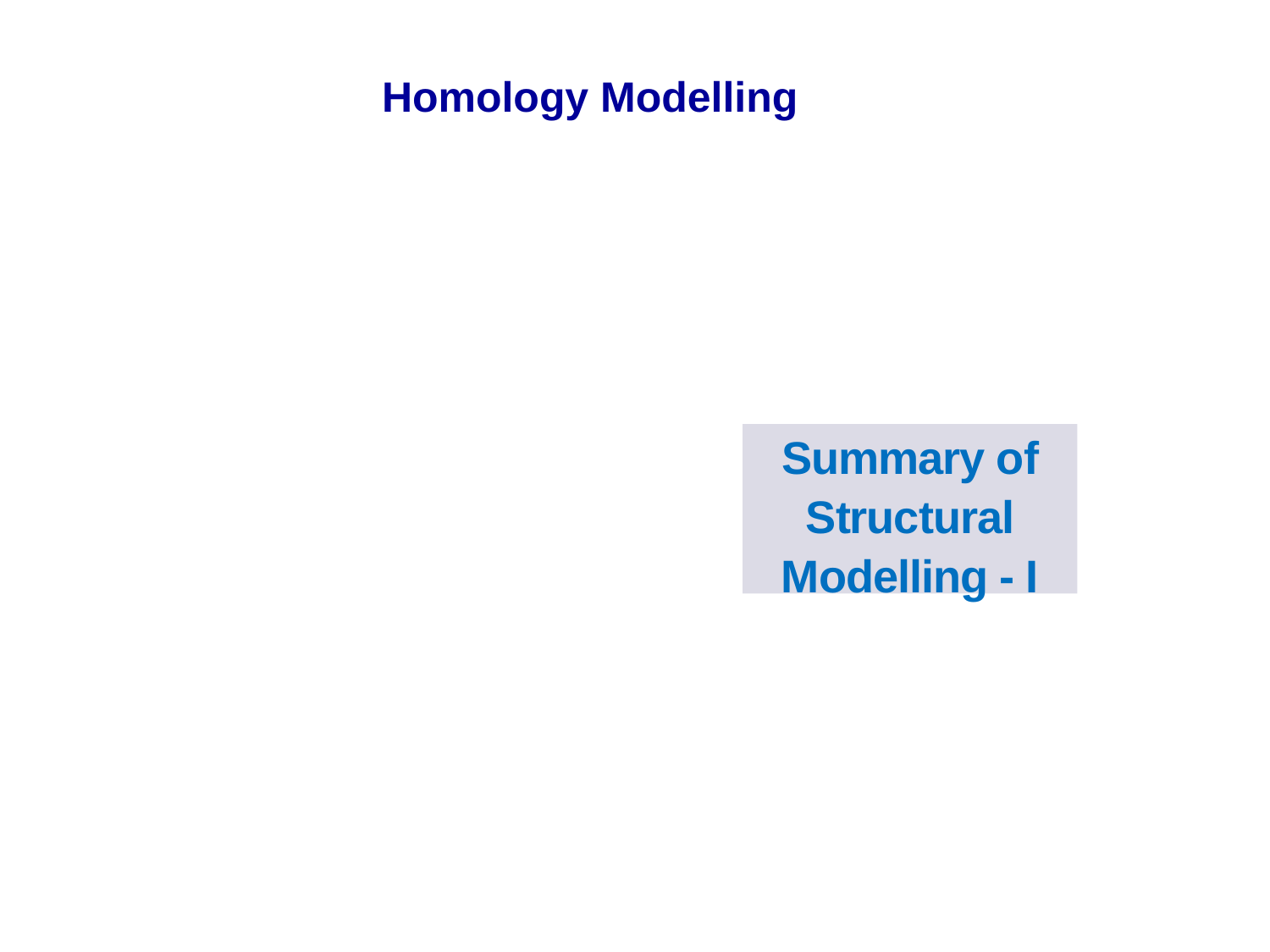

Homology Modelling
Summary of Structural Modelling - I